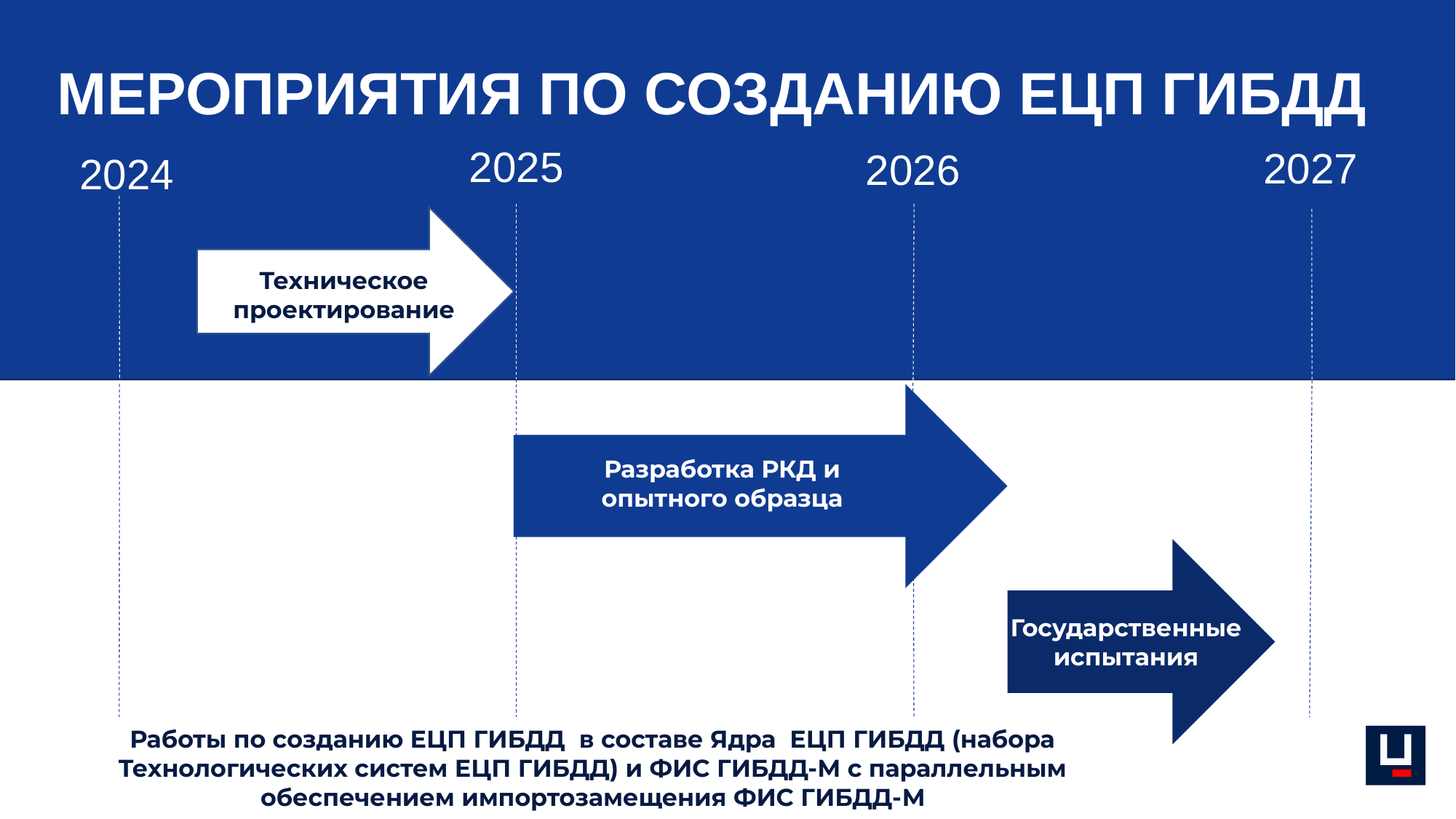

# МЕРОПРИЯТИЯ ПО СОЗДАНИЮ ЕЦП ГИБДД
2025
2027
2026
2024

Техническое проектирование

Разработка РКД и опытного образца

Государственные испытания
Работы по созданию ЕЦП ГИБДД  в составе Ядра  ЕЦП ГИБДД (набора Технологических систем ЕЦП ГИБДД) и ФИС ГИБДД-М с параллельным обеспечением импортозамещения ФИС ГИБДД-M